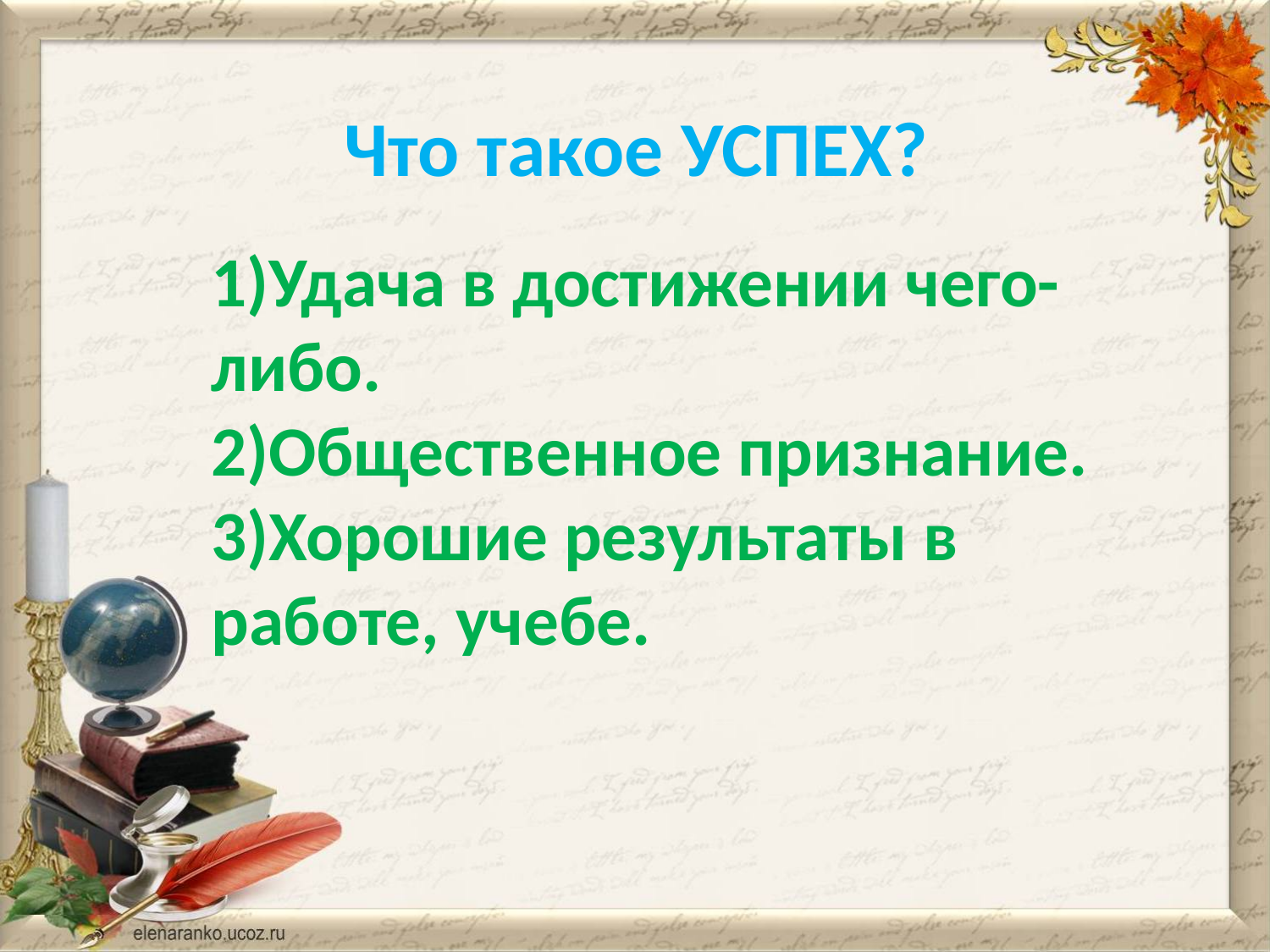

# Что такое УСПЕХ?
1)Удача в достижении чего-либо.
2)Общественное признание.
3)Хорошие результаты в работе, учебе.